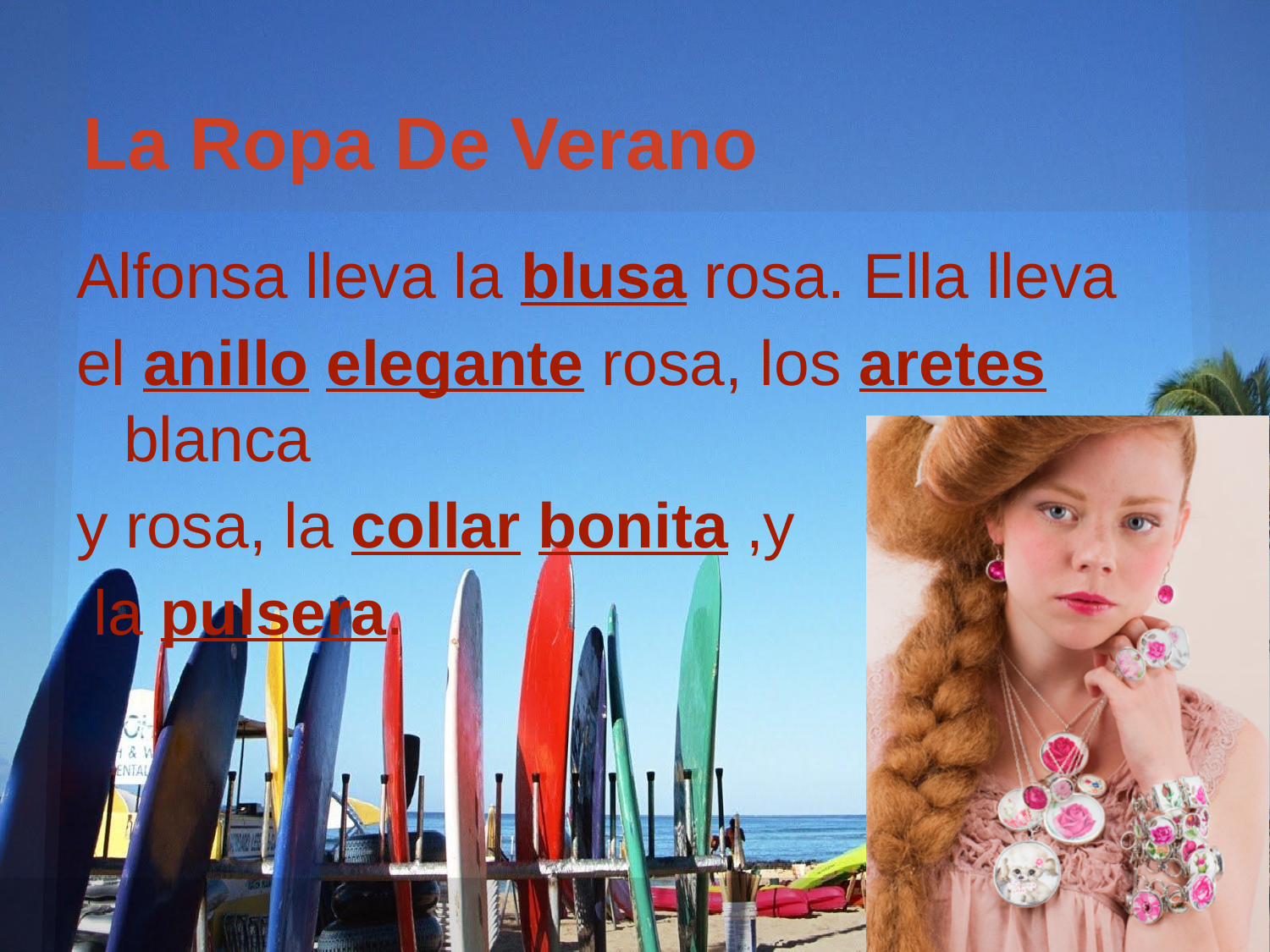

# La Ropa De Verano
Alfonsa lleva la blusa rosa. Ella lleva
el anillo elegante rosa, los aretes blanca
y rosa, la collar bonita ,y
 la pulsera.